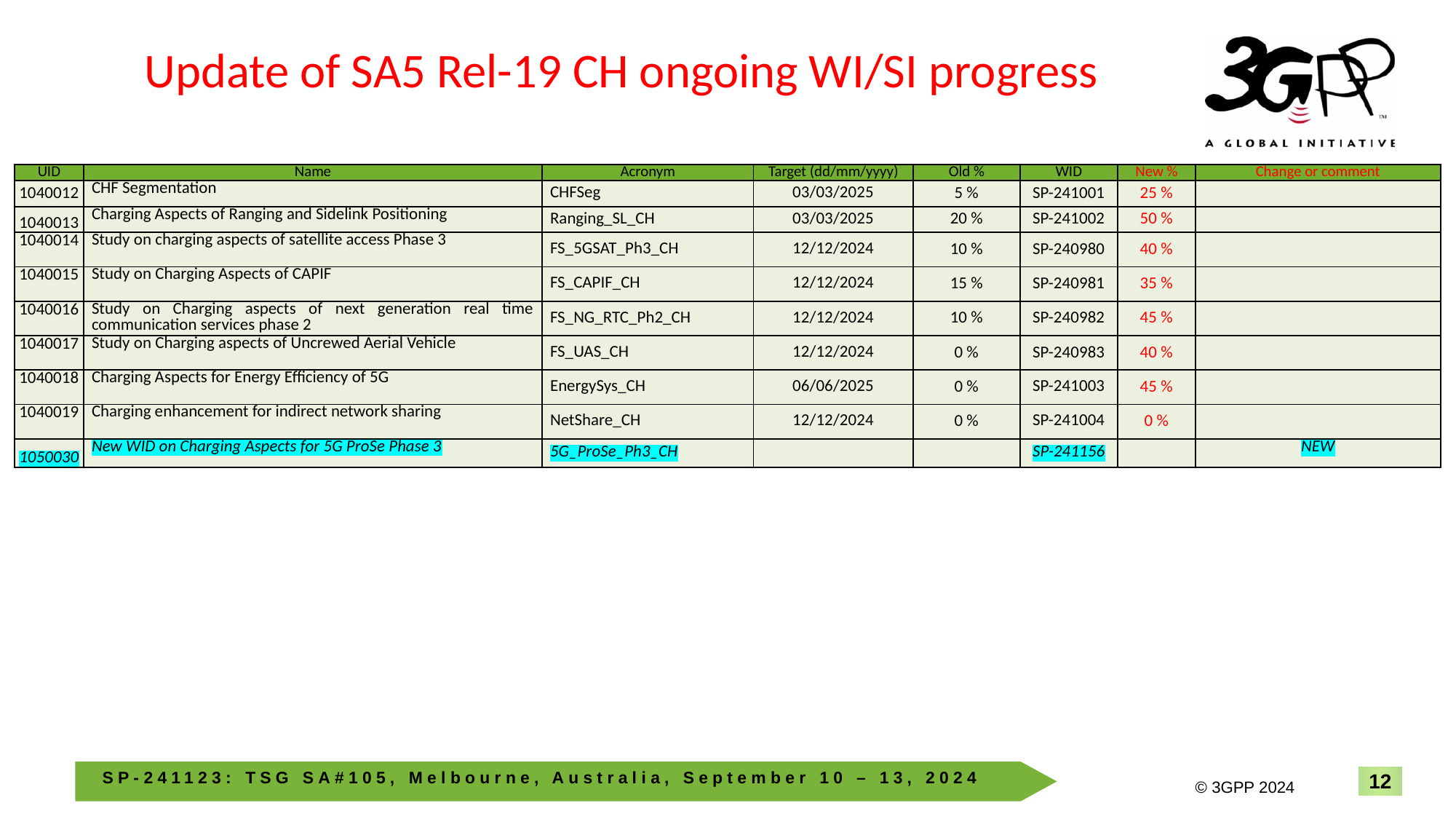

# Update of SA5 Rel-19 CH ongoing WI/SI progress
| UID | Name | Acronym | Target (dd/mm/yyyy) | Old % | WID | New % | Change or comment |
| --- | --- | --- | --- | --- | --- | --- | --- |
| 1040012 | CHF Segmentation | CHFSeg | 03/03/2025 | 5 % | SP-241001 | 25 % |  |
| 1040013 | Charging Aspects of Ranging and Sidelink Positioning | Ranging\_SL\_CH | 03/03/2025 | 20 % | SP-241002 | 50 % |  |
| 1040014 | Study on charging aspects of satellite access Phase 3 | FS\_5GSAT\_Ph3\_CH | 12/12/2024 | 10 % | SP-240980 | 40 % |  |
| 1040015 | Study on Charging Aspects of CAPIF | FS\_CAPIF\_CH | 12/12/2024 | 15 % | SP-240981 | 35 % |  |
| 1040016 | Study on Charging aspects of next generation real time communication services phase 2 | FS\_NG\_RTC\_Ph2\_CH | 12/12/2024 | 10 % | SP-240982 | 45 % |  |
| 1040017 | Study on Charging aspects of Uncrewed Aerial Vehicle | FS\_UAS\_CH | 12/12/2024 | 0 % | SP-240983 | 40 % |  |
| 1040018 | Charging Aspects for Energy Efficiency of 5G | EnergySys\_CH | 06/06/2025 | 0 % | SP-241003 | 45 % |  |
| 1040019 | Charging enhancement for indirect network sharing | NetShare\_CH | 12/12/2024 | 0 % | SP-241004 | 0 % |  |
| 1050030 | New WID on Charging Aspects for 5G ProSe Phase 3 | 5G\_ProSe\_Ph3\_CH |  |  | SP-241156 |  | NEW |